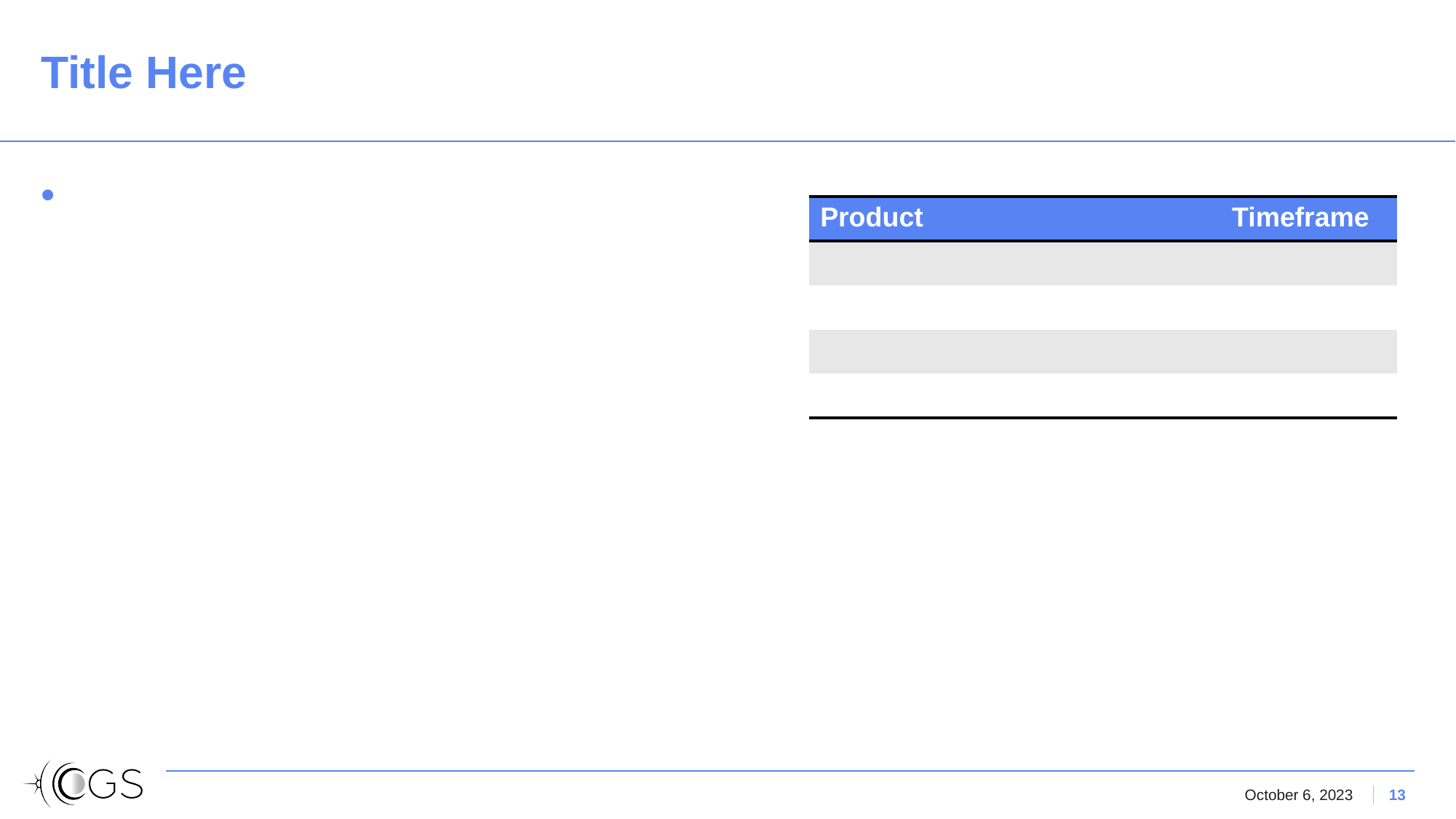

# Title Here

| Product | Timeframe |
| --- | --- |
|  |  |
|  |  |
|  |  |
|  |  |
October 6, 2023
13